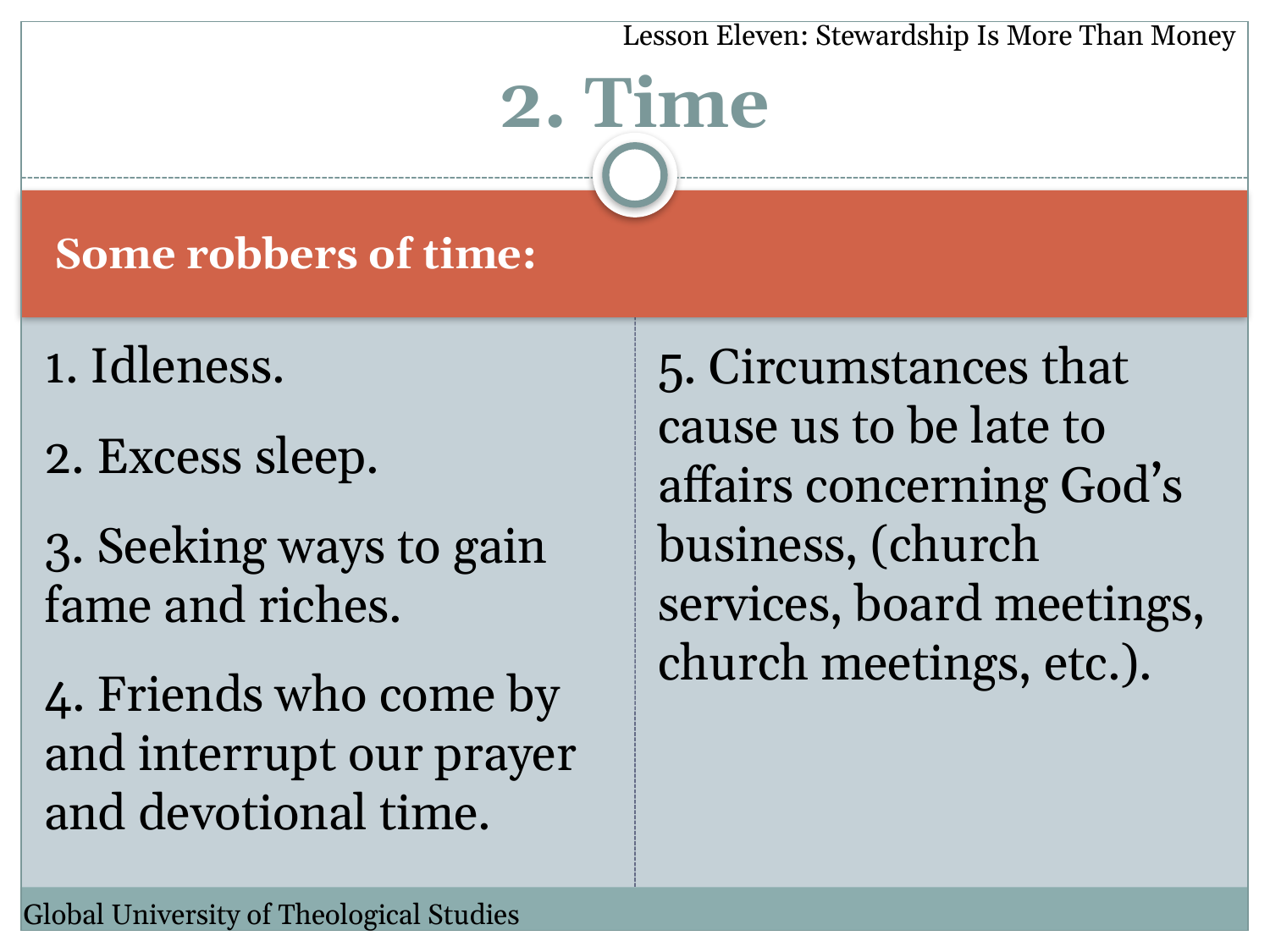

Lesson Eleven: Stewardship Is More Than Money
# 2. Time
Some robbers of time:
1. Idleness.
5. Circumstances that cause us to be late to affairs concerning God’s business, (church services, board meetings, church meetings, etc.).
2. Excess sleep.
3. Seeking ways to gain fame and riches.
4. Friends who come by and interrupt our prayer and devotional time.
Global University of Theological Studies